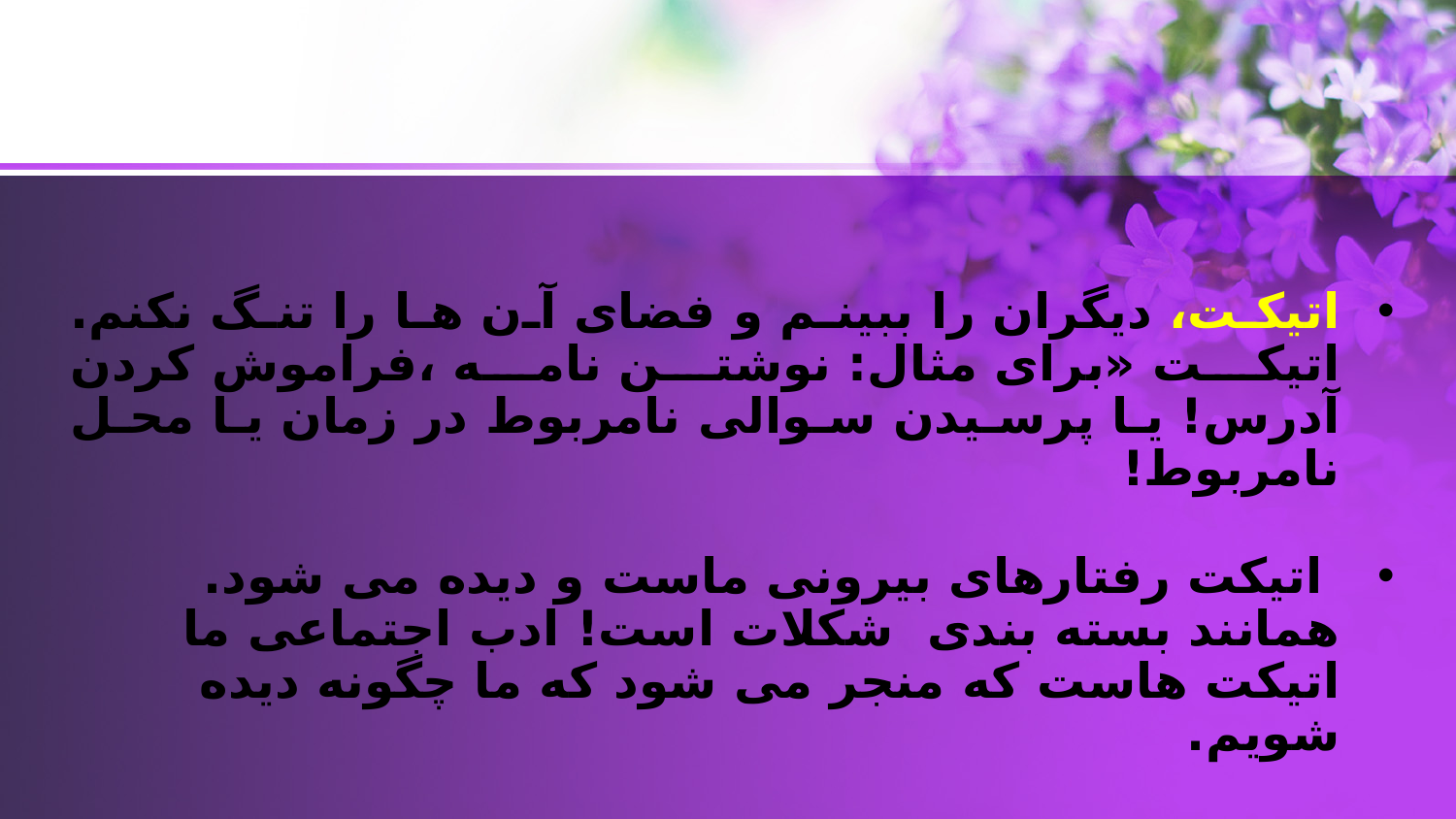

اتیکت، ديگران را ببینم و فضای آن ها را تنگ نکنم. اتیکت «برای مثال: نوشتن نامه ،فراموش کردن آدرس! يا پرسیدن سوالی نامربوط در زمان يا محل نامربوط!
 اتیکت رفتارهای بیرونی ماست و ديده می شود. همانند بسته بندی  شکلات است! ادب اجتماعی ما اتیکت هاست که منجر می شود که ما چگونه ديده شويم.